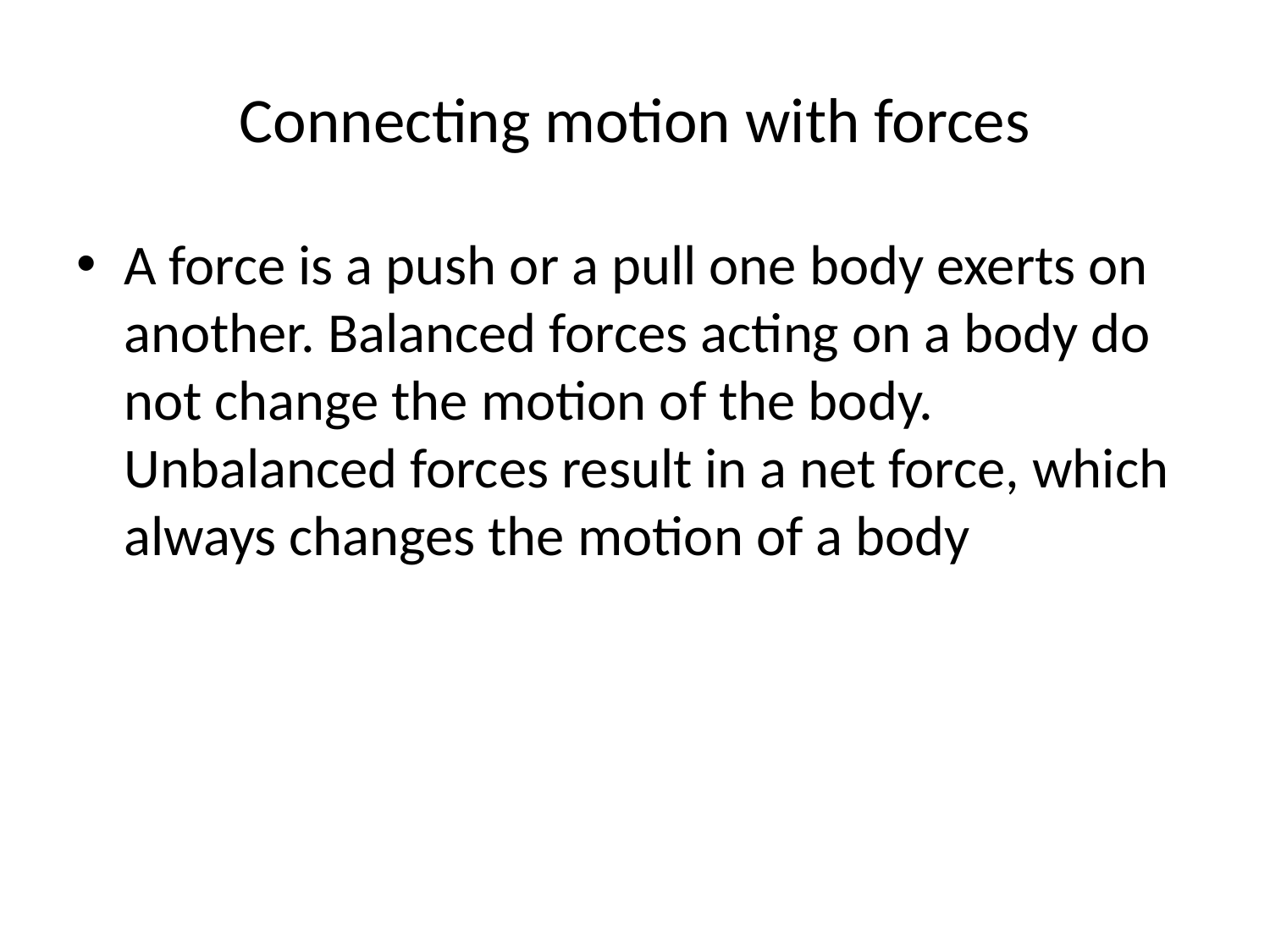

# Connecting motion with forces
A force is a push or a pull one body exerts on another. Balanced forces acting on a body do not change the motion of the body. Unbalanced forces result in a net force, which always changes the motion of a body